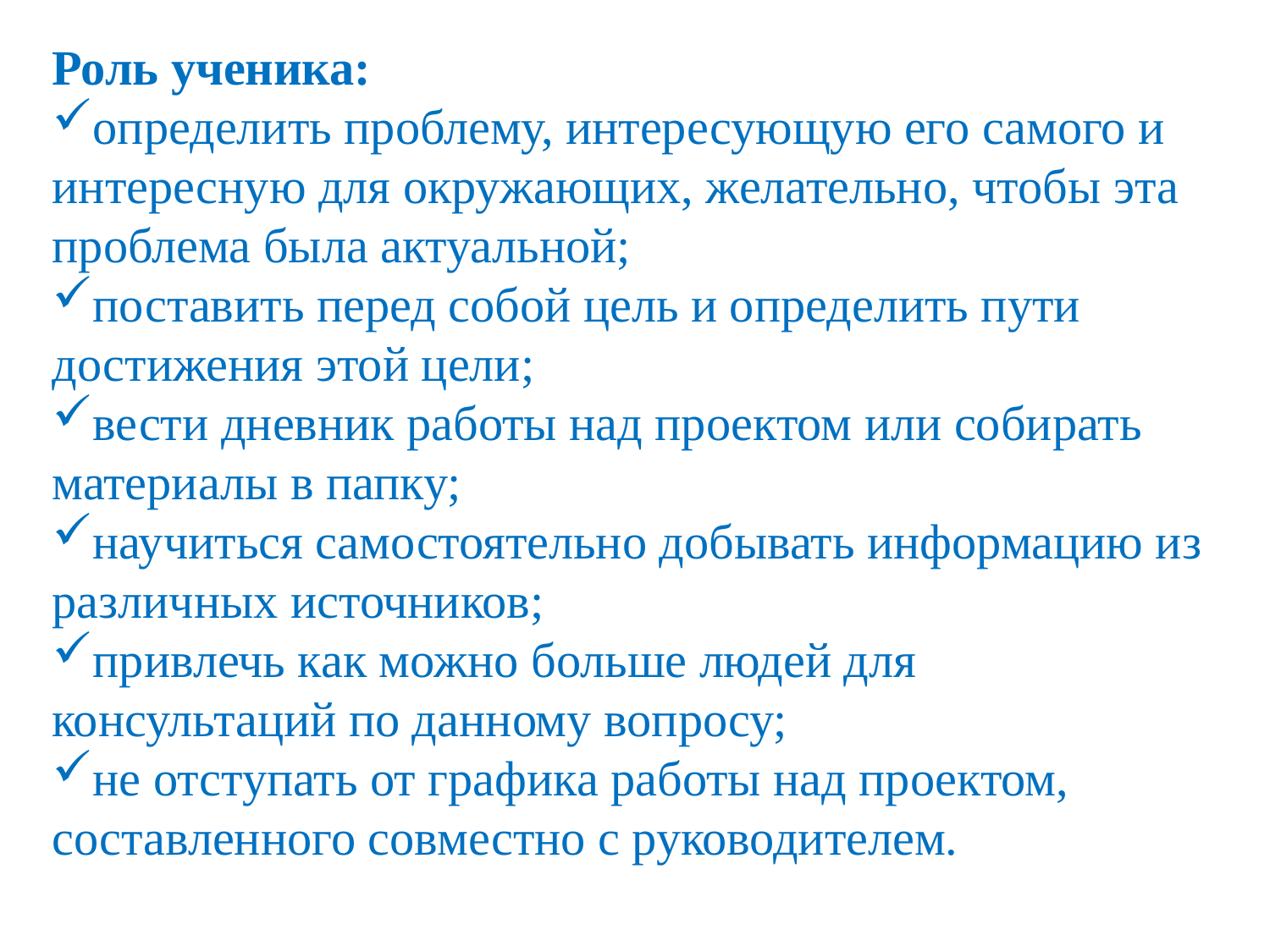

Роль ученика:
определить проблему, интересующую его самого и интересную для окружающих, желательно, чтобы эта проблема была актуальной;
поставить перед собой цель и определить пути достижения этой цели;
вести дневник работы над проектом или собирать материалы в папку;
научиться самостоятельно добывать информацию из различных источников;
привлечь как можно больше людей для консультаций по данному вопросу;
не отступать от графика работы над проектом, составленного совместно с руководителем.